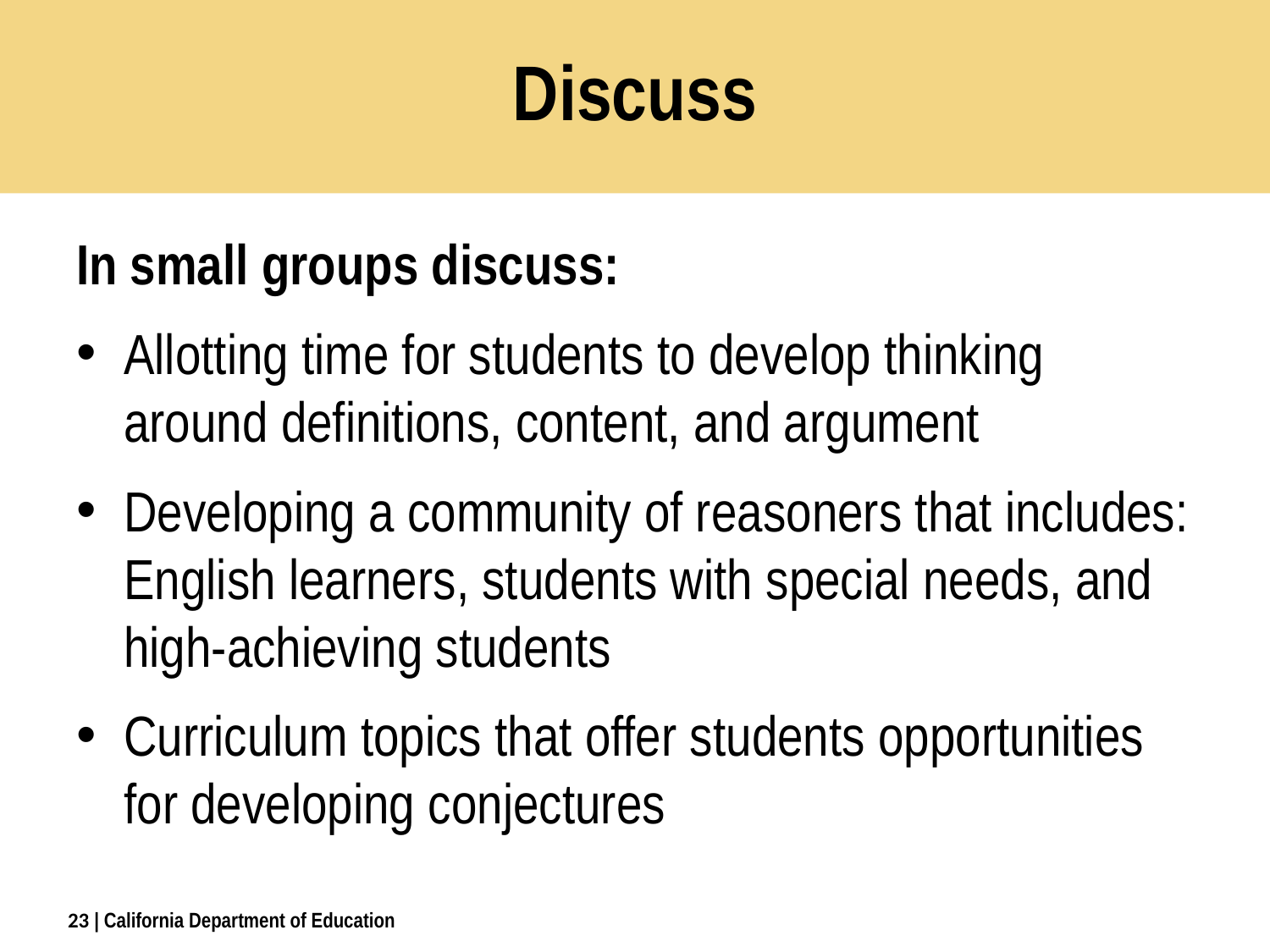

# Discuss
In small groups discuss:
Allotting time for students to develop thinking around definitions, content, and argument
Developing a community of reasoners that includes: English learners, students with special needs, and high-achieving students
Curriculum topics that offer students opportunities for developing conjectures

23
| California Department of Education